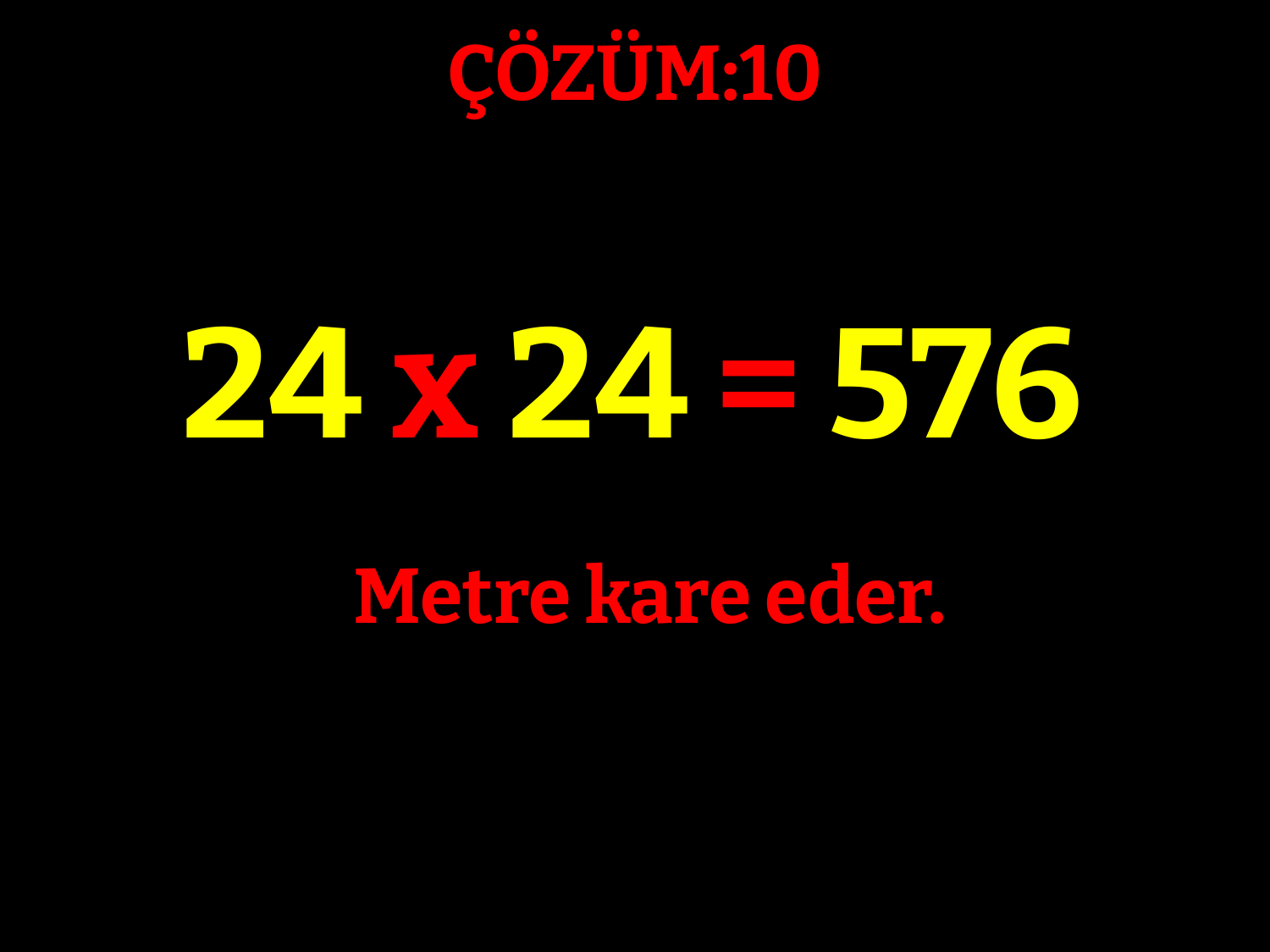

ÇÖZÜM:10
24 x 24 = 576
#
Metre kare eder.